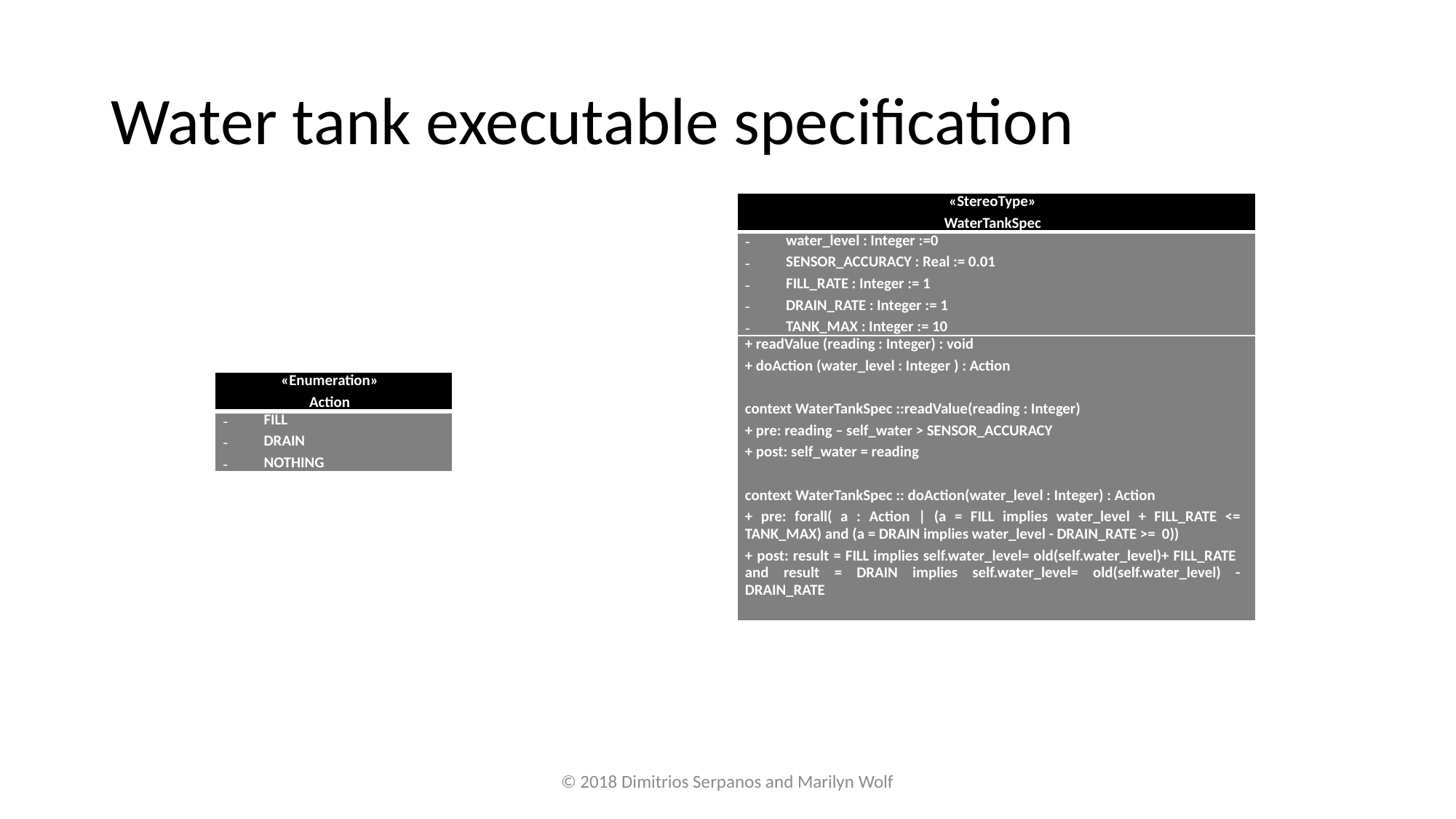

# Water tank executable specification
| «StereoType» WaterTankSpec |
| --- |
| water\_level : Integer :=0 SENSOR\_ACCURACY : Real := 0.01 FILL\_RATE : Integer := 1 DRAIN\_RATE : Integer := 1 TANK\_MAX : Integer := 10 |
| + readValue (reading : Integer) : void + doAction (water\_level : Integer ) : Action   context WaterTankSpec ::readValue(reading : Integer) + pre: reading – self\_water > SENSOR\_ACCURACY + post: self\_water = reading   context WaterTankSpec :: doAction(water\_level : Integer) : Action + pre: forall( a : Action | (a = FILL implies water\_level + FILL\_RATE <= TANK\_MAX) and (a = DRAIN implies water\_level - DRAIN\_RATE >= 0)) + post: result = FILL implies self.water\_level= old(self.water\_level)+ FILL\_RATE and result = DRAIN implies self.water\_level= old(self.water\_level) - DRAIN\_RATE |
| «Enumeration» Action |
| --- |
| FILL DRAIN NOTHING |
© 2018 Dimitrios Serpanos and Marilyn Wolf